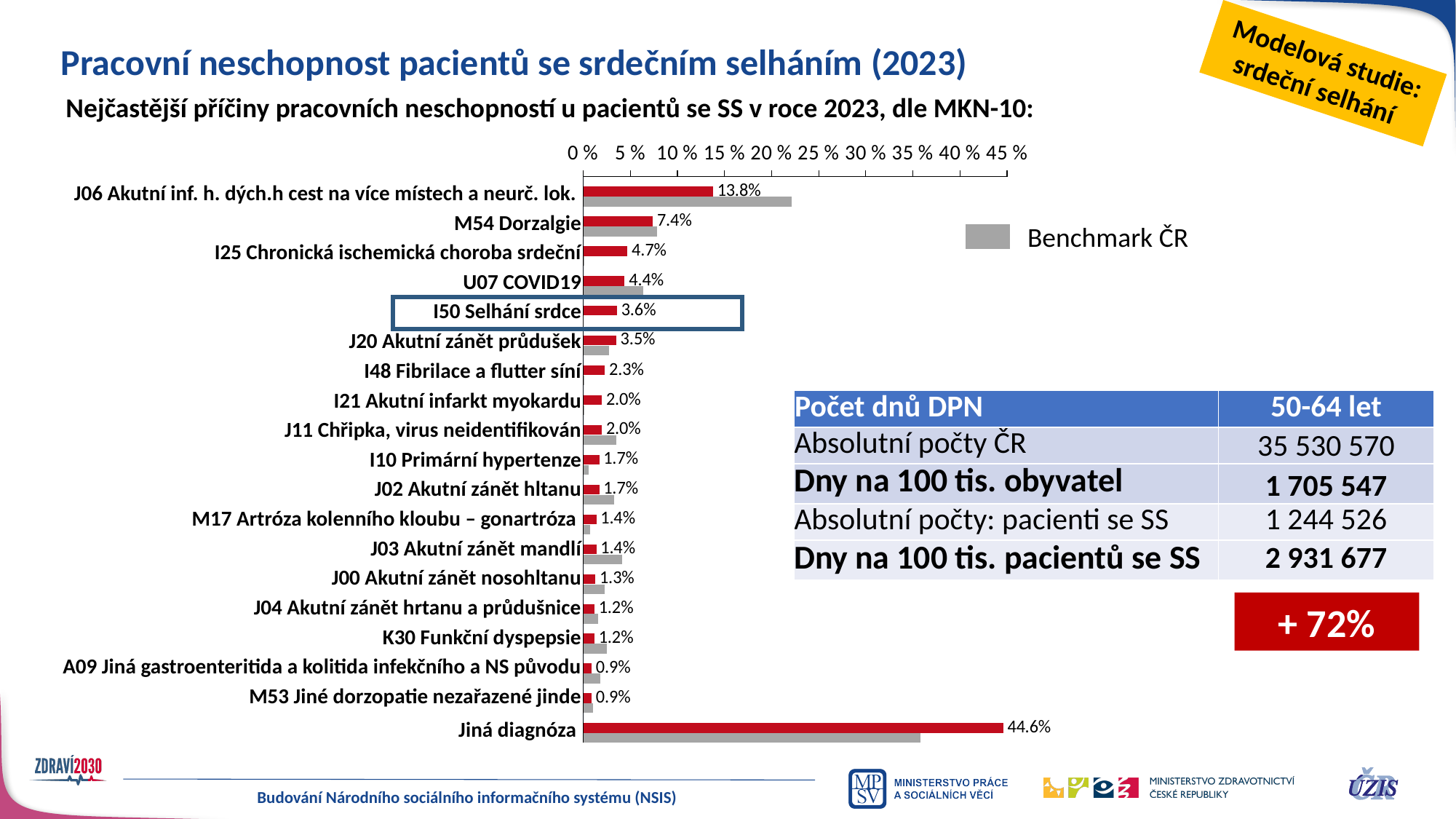

Modelová studie:
srdeční selhání
# Pracovní neschopnost pacientů se srdečním selháním (2023)
Nejčastější příčiny pracovních neschopností u pacientů se SS v roce 2023, dle MKN-10:

### Chart

| Category |   | Sloupec1 | čr |
|---|---|---|---|
| J06 Akutní inf. h. dých.h cest na více místech a neurč. lok. |
| --- |
| M54 Dorzalgie |
| I25 Chronická ischemická choroba srdeční |
| U07 COVID19 |
| I50 Selhání srdce |
| J20 Akutní zánět průdušek |
| I48 Fibrilace a flutter síní |
| I21 Akutní infarkt myokardu |
| J11 Chřipka, virus neidentifikován |
| I10 Primární hypertenze |
| J02 Akutní zánět hltanu |
| M17 Artróza kolenního kloubu – gonartróza |
| J03 Akutní zánět mandlí |
| J00 Akutní zánět nosohltanu |
| J04 Akutní zánět hrtanu a průdušnice |
| K30 Funkční dyspepsie |
| A09 Jiná gastroenteritida a kolitida infekčního a NS původu |
| M53 Jiné dorzopatie nezařazené jinde |
| Jiná diagnóza |
Benchmark ČR

| Počet dnů DPN | 50-64 let |
| --- | --- |
| Absolutní počty ČR | 35 530 570 |
| Dny na 100 tis. obyvatel | 1 705 547 |
| Absolutní počty: pacienti se SS | 1 244 526 |
| Dny na 100 tis. pacientů se SS | 2 931 677 |
+ 72%